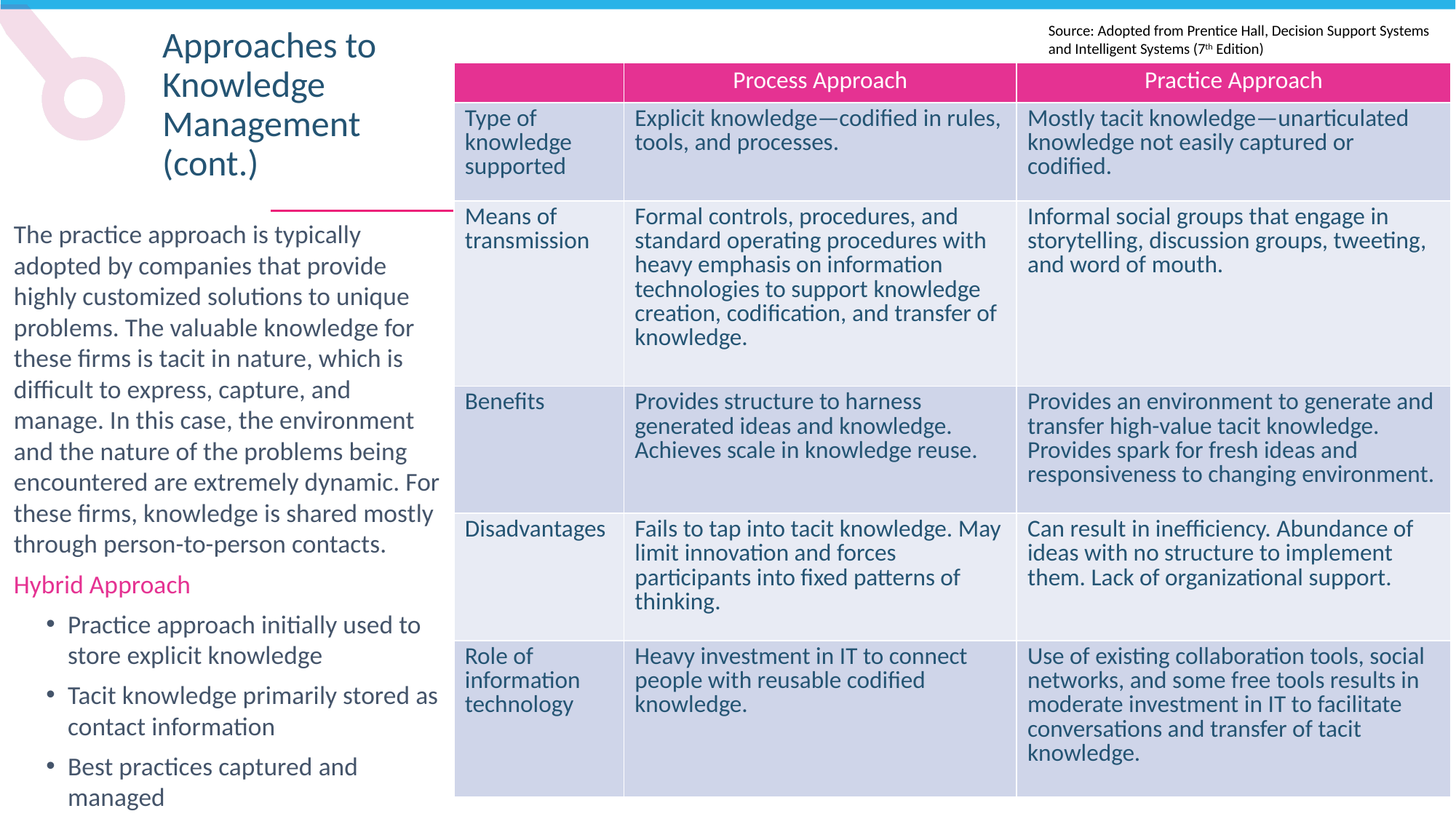

Source: Adopted from Prentice Hall, Decision Support Systems
and Intelligent Systems (7th Edition)
Approaches to Knowledge Management (cont.)
|  | Process Approach | Practice Approach |
| --- | --- | --- |
| Type of knowledge supported | Explicit knowledge—codified in rules, tools, and processes. | Mostly tacit knowledge—unarticulated knowledge not easily captured or codified. |
| Means of transmission | Formal controls, procedures, and standard operating procedures with heavy emphasis on information technologies to support knowledge creation, codification, and transfer of knowledge. | Informal social groups that engage in storytelling, discussion groups, tweeting, and word of mouth. |
| Benefits | Provides structure to harness generated ideas and knowledge. Achieves scale in knowledge reuse. | Provides an environment to generate and transfer high-value tacit knowledge. Provides spark for fresh ideas and responsiveness to changing environment. |
| Disadvantages | Fails to tap into tacit knowledge. May limit innovation and forces participants into fixed patterns of thinking. | Can result in inefficiency. Abundance of ideas with no structure to implement them. Lack of organizational support. |
| Role of information technology | Heavy investment in IT to connect people with reusable codified knowledge. | Use of existing collaboration tools, social networks, and some free tools results in moderate investment in IT to facilitate conversations and transfer of tacit knowledge. |
The practice approach is typically adopted by companies that provide highly customized solutions to unique problems. The valuable knowledge for these firms is tacit in nature, which is difficult to express, capture, and manage. In this case, the environment and the nature of the problems being encountered are extremely dynamic. For these firms, knowledge is shared mostly through person-to-person contacts.
Hybrid Approach
Practice approach initially used to store explicit knowledge
Tacit knowledge primarily stored as contact information
Best practices captured and managed